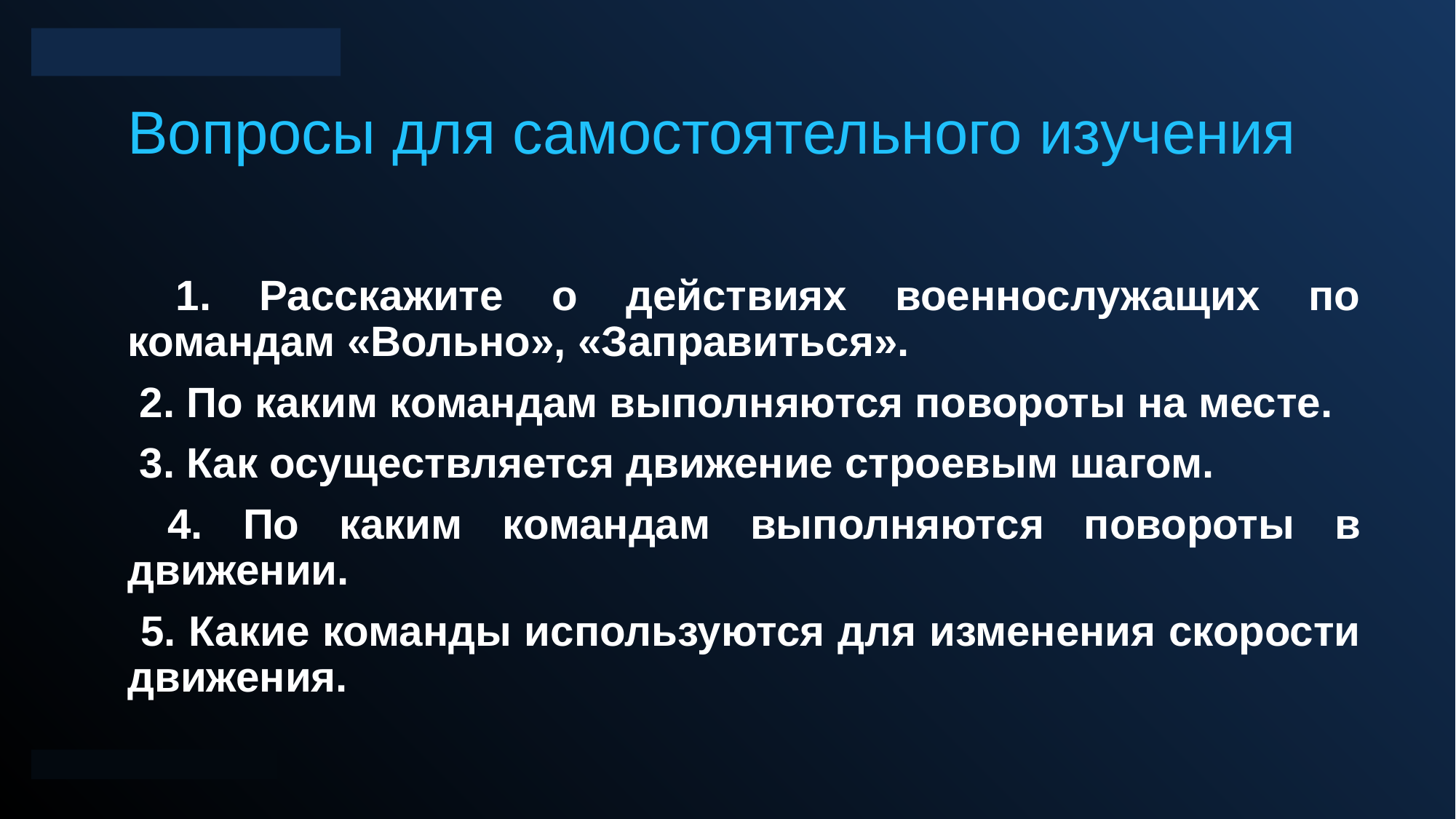

# Вопросы для самостоятельного изучения
 1. Расскажите о действиях военнослужащих по командам «Вольно», «Заправиться».
 2. По каким командам выполняются повороты на месте.
 3. Как осуществляется движение строевым шагом.
 4. По каким командам выполняются повороты в движении.
 5. Какие команды используются для изменения скорости движения.